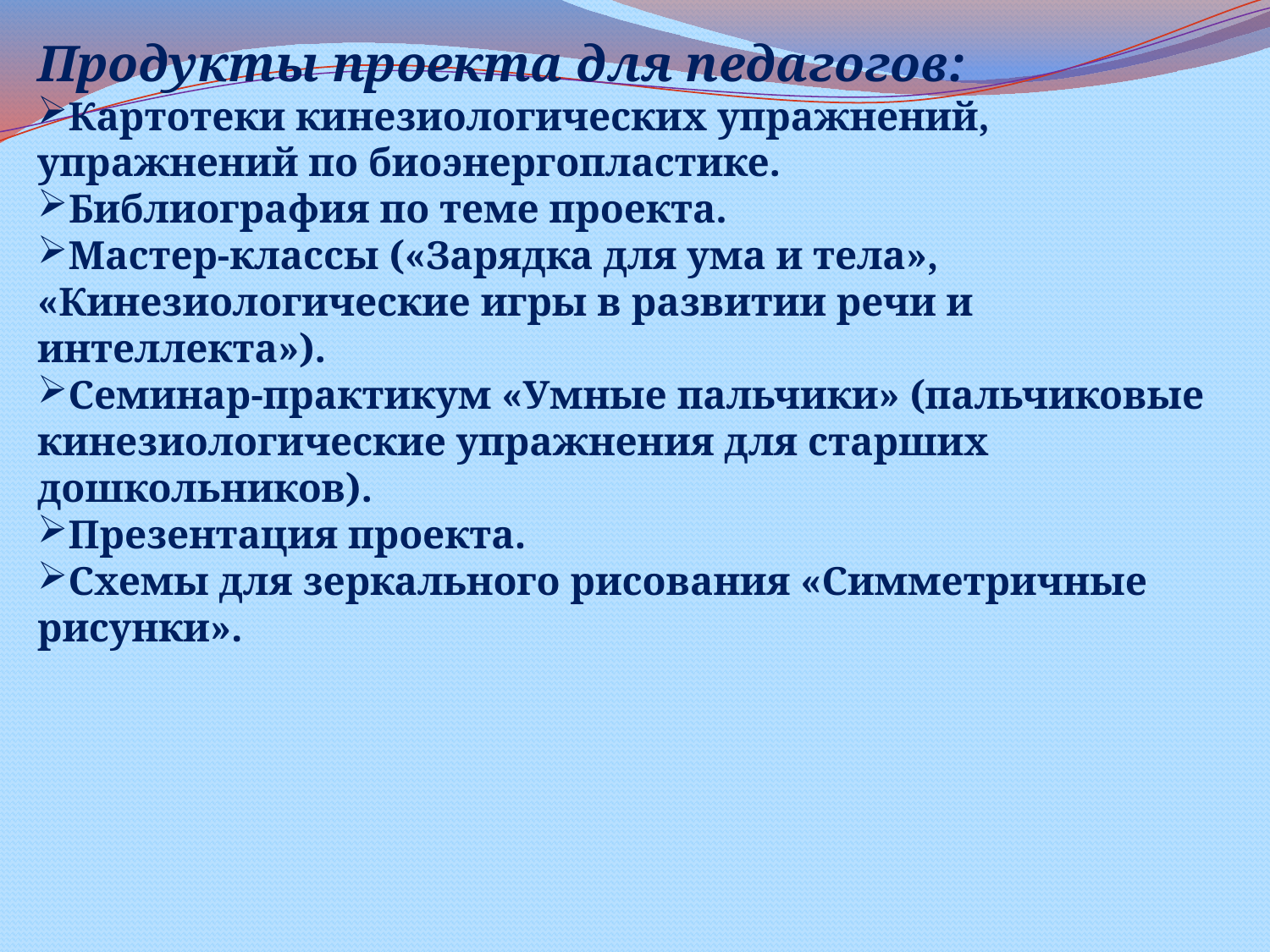

Продукты проекта для педагогов:
Картотеки кинезиологических упражнений, упражнений по биоэнергопластике.
Библиография по теме проекта.
Мастер-классы («Зарядка для ума и тела», «Кинезиологические игры в развитии речи и интеллекта»).
Семинар-практикум «Умные пальчики» (пальчиковые кинезиологические упражнения для старших дошкольников).
Презентация проекта.
Схемы для зеркального рисования «Симметричные рисунки».